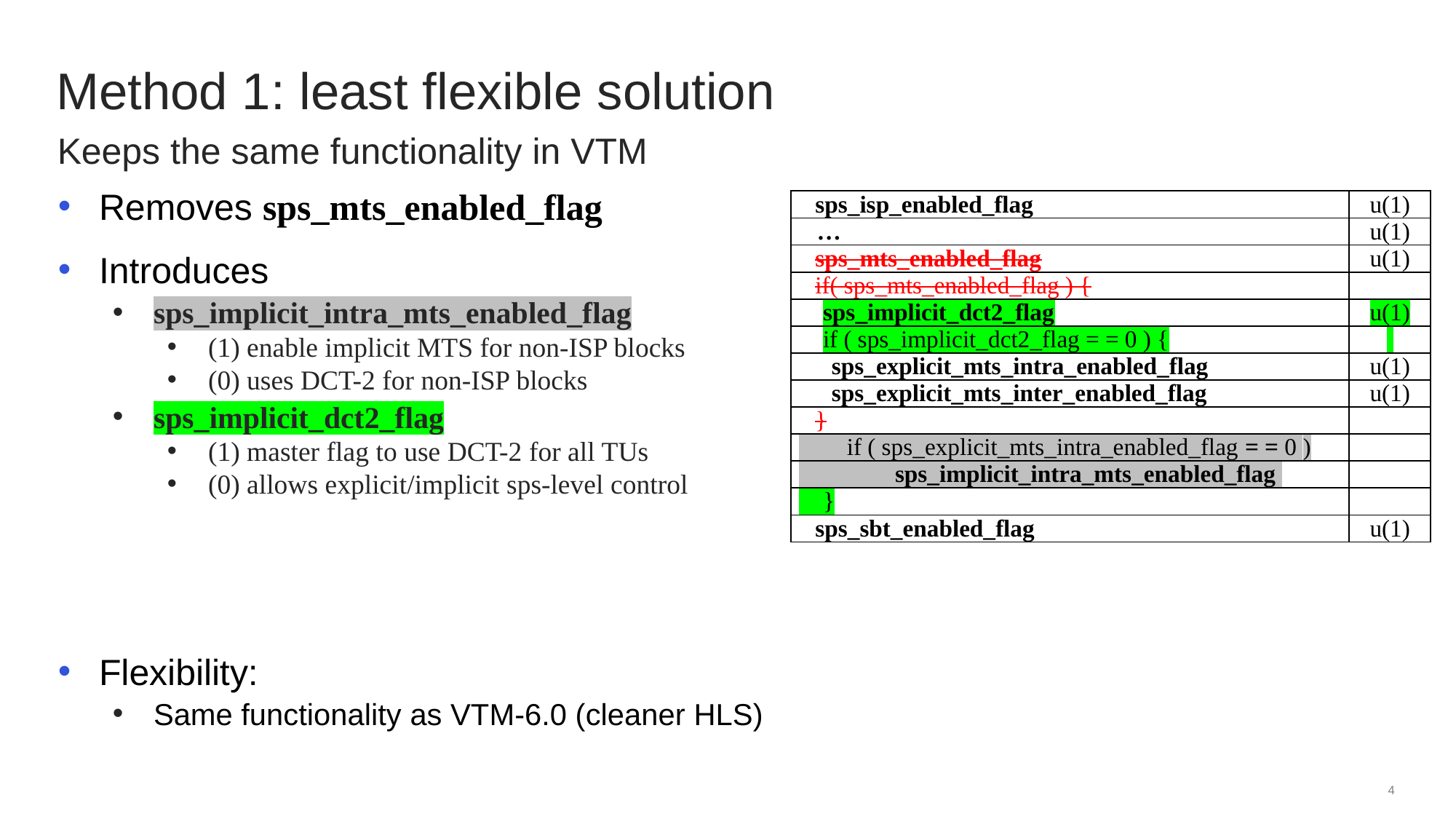

# Method 1: least flexible solution
Keeps the same functionality in VTM

Removes sps_mts_enabled_flag
Introduces
sps_implicit_intra_mts_enabled_flag
(1) enable implicit MTS for non-ISP blocks
(0) uses DCT-2 for non-ISP blocks
sps_implicit_dct2_flag
(1) master flag to use DCT-2 for all TUs
(0) allows explicit/implicit sps-level control

Flexibility:
Same functionality as VTM-6.0 (cleaner HLS)

| sps\_isp\_enabled\_flag | u(1) |
| --- | --- |
| … | u(1) |
| sps\_mts\_enabled\_flag | u(1) |
| if( sps\_mts\_enabled\_flag ) { |  |
| sps\_implicit\_dct2\_flag | u(1) |
| if ( sps\_implicit\_dct2\_flag = = 0 ) { |  |
| sps\_explicit\_mts\_intra\_enabled\_flag | u(1) |
| sps\_explicit\_mts\_inter\_enabled\_flag | u(1) |
| } |  |
| if ( sps\_explicit\_mts\_intra\_enabled\_flag = = 0 ) |  |
| sps\_implicit\_intra\_mts\_enabled\_flag |  |
| } |  |
| sps\_sbt\_enabled\_flag | u(1) |